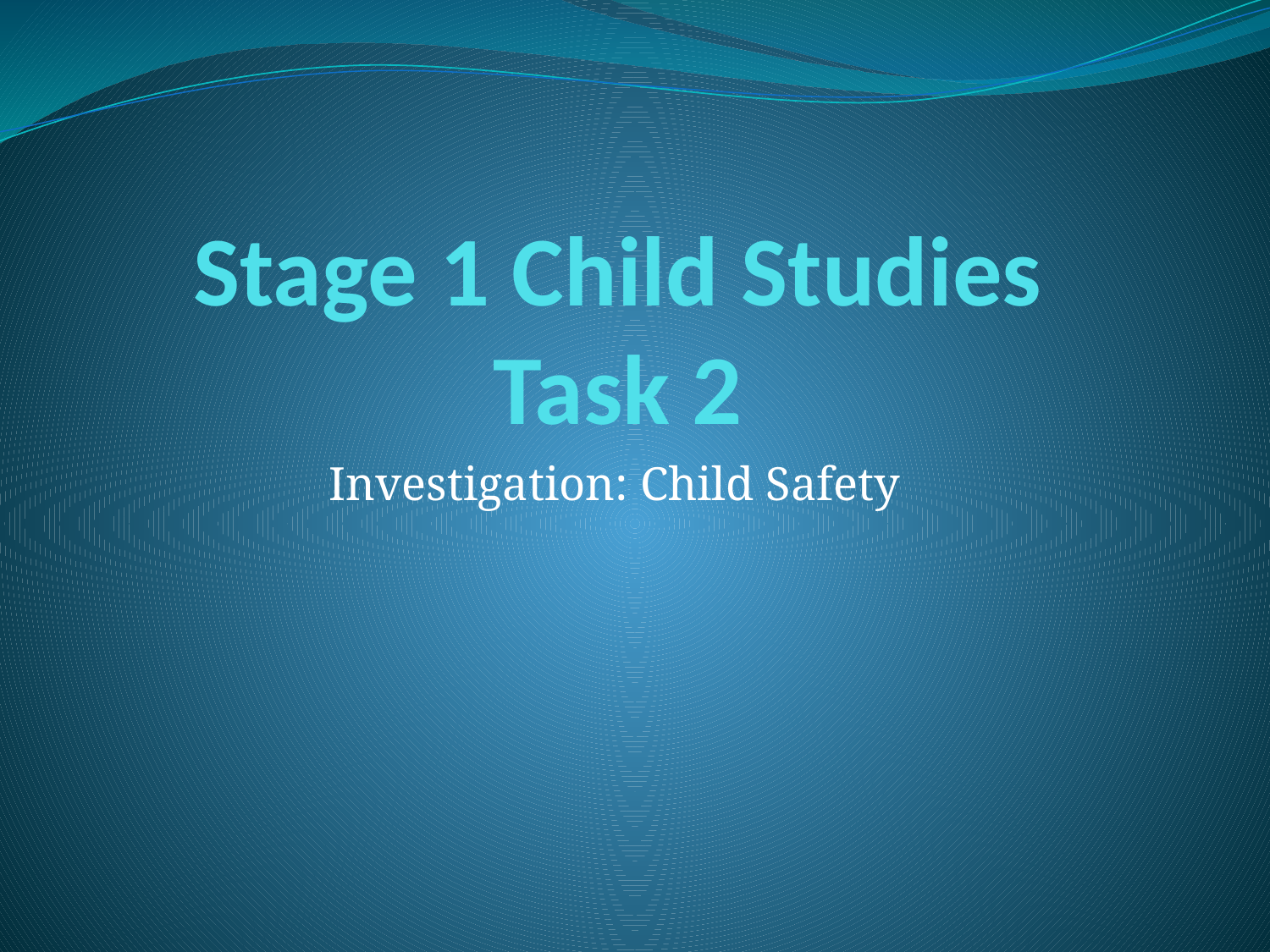

# Stage 1 Child Studies Task 2
Investigation: Child Safety